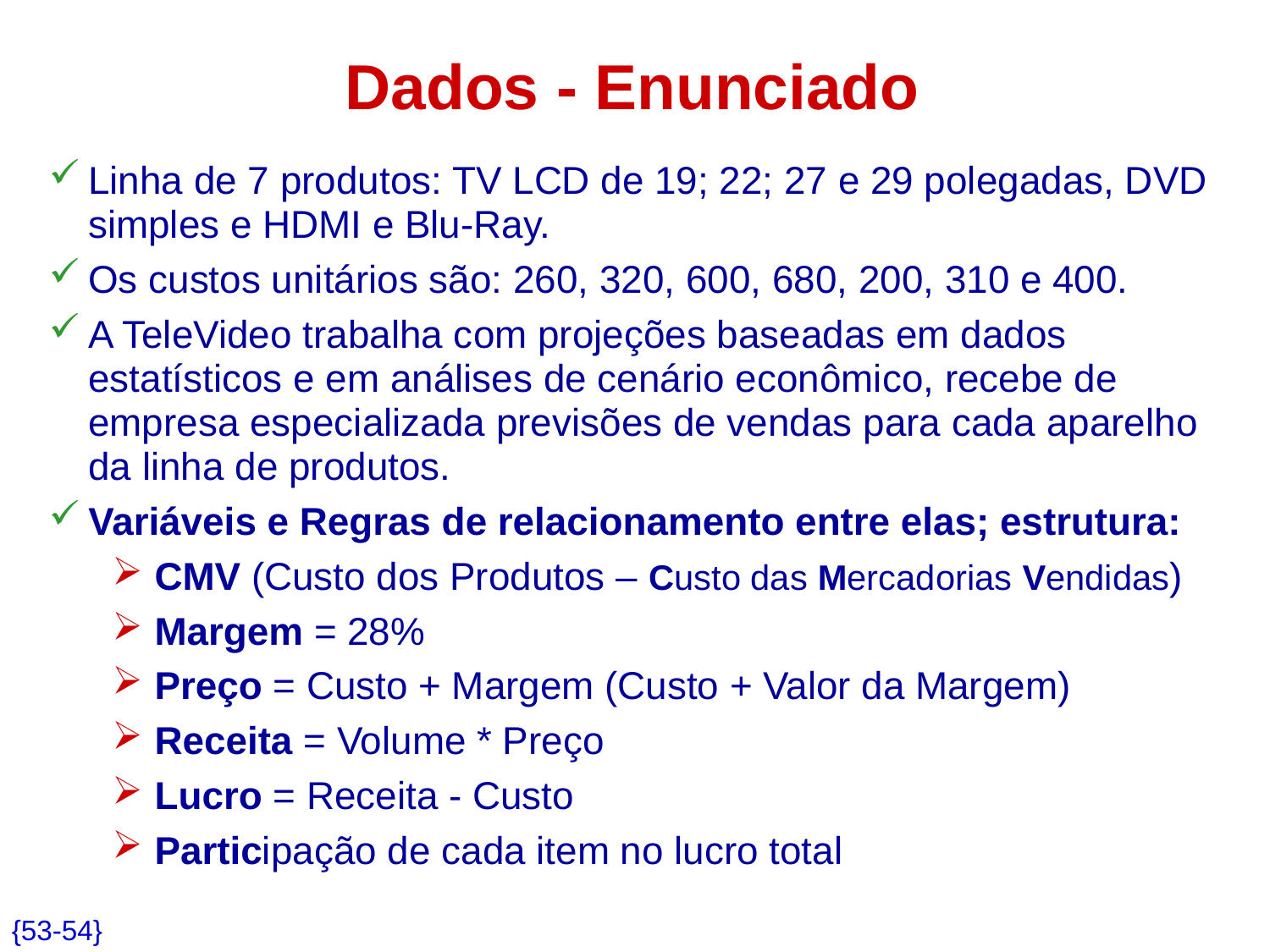

# Dados - Enunciado
Linha de 7 produtos: TV LCD de 19; 22; 27 e 29 polegadas, DVD simples e HDMI e Blu-Ray.
Os custos unitários são: 260, 320, 600, 680, 200, 310 e 400.
A TeleVideo trabalha com projeções baseadas em dados estatísticos e em análises de cenário econômico, recebe de empresa especializada previsões de vendas para cada aparelho da linha de produtos.
Variáveis e Regras de relacionamento entre elas; estrutura:
 CMV (Custo dos Produtos – Custo das Mercadorias Vendidas)
 Margem = 28%
 Preço = Custo + Margem (Custo + Valor da Margem)
 Receita = Volume * Preço
 Lucro = Receita - Custo
 Participação de cada item no lucro total
{53-54}